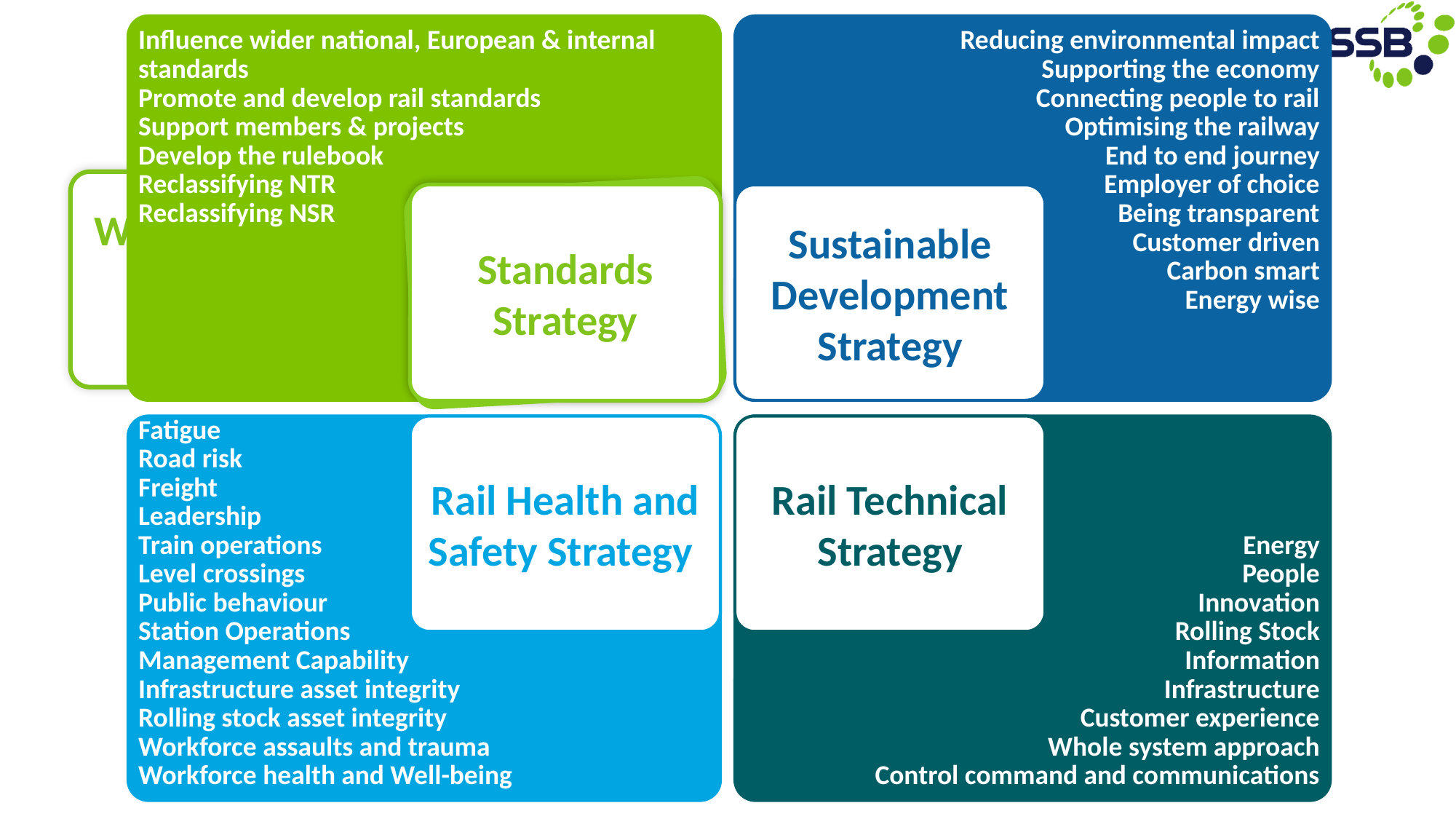

Influence wider national, European & internal standards
Promote and develop rail standards
Support members & projects
Develop the rulebook
Reclassifying NTR
Reclassifying NSR

Reducing environmental impact
Supporting the economy
Connecting people to rail
Optimising the railway
End to end journey
Employer of choice
Being transparent
Customer driven
Carbon smart
Energy wise

Wider industry standards strategy
Standards
Strategy
Standards
Strategy
Standards
Strategy
Standards
Strategy
Standards
Strategy
Standards
Strategy
Standards
Strategy
Standards
Strategy
Standards
Strategy
Standards
Strategy
Standards
Strategy
Standards
Strategy
Sustainable Development Strategy
Fatigue
Road risk
Freight
Leadership
Train operations
Level crossings
Public behaviour
Station Operations
Management Capability
Infrastructure asset integrity
Rolling stock asset integrity
Workforce assaults and trauma
Workforce health and Well-being
Rail Health and Safety Strategy
Energy
People
Innovation
Rolling Stock
Information
Infrastructure
Customer experience
Whole system approach
Control command and communications
Rail Technical Strategy